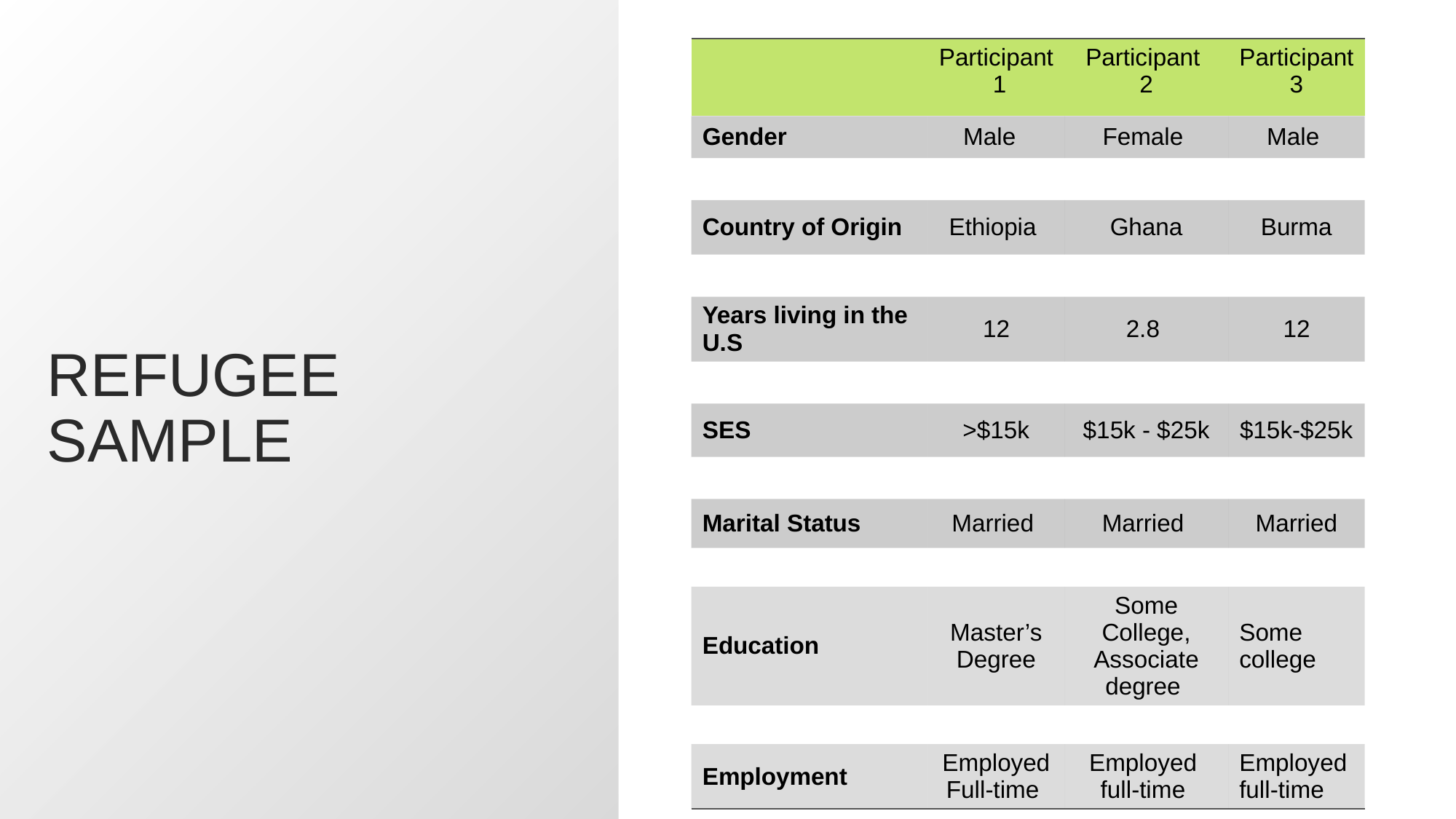

|  | Participant 1 | Participant 2 | Participant 3 |
| --- | --- | --- | --- |
| Gender | Male | Female | Male |
|  |  |  |  |
| Country of Origin | Ethiopia | Ghana | Burma |
|  |  |  |  |
| Years living in the U.S | 12 | 2.8 | 12 |
|  |  |  |  |
| SES | >$15k | $15k - $25k | $15k-$25k |
|  |  |  |  |
| Marital Status | Married | Married | Married |
|  |  |  |  |
| Education | Master’s Degree | Some College, Associate degree | Some college |
|  |  |  |  |
| Employment | Employed Full-time | Employed full-time | Employed full-time |
# Refugee Sample